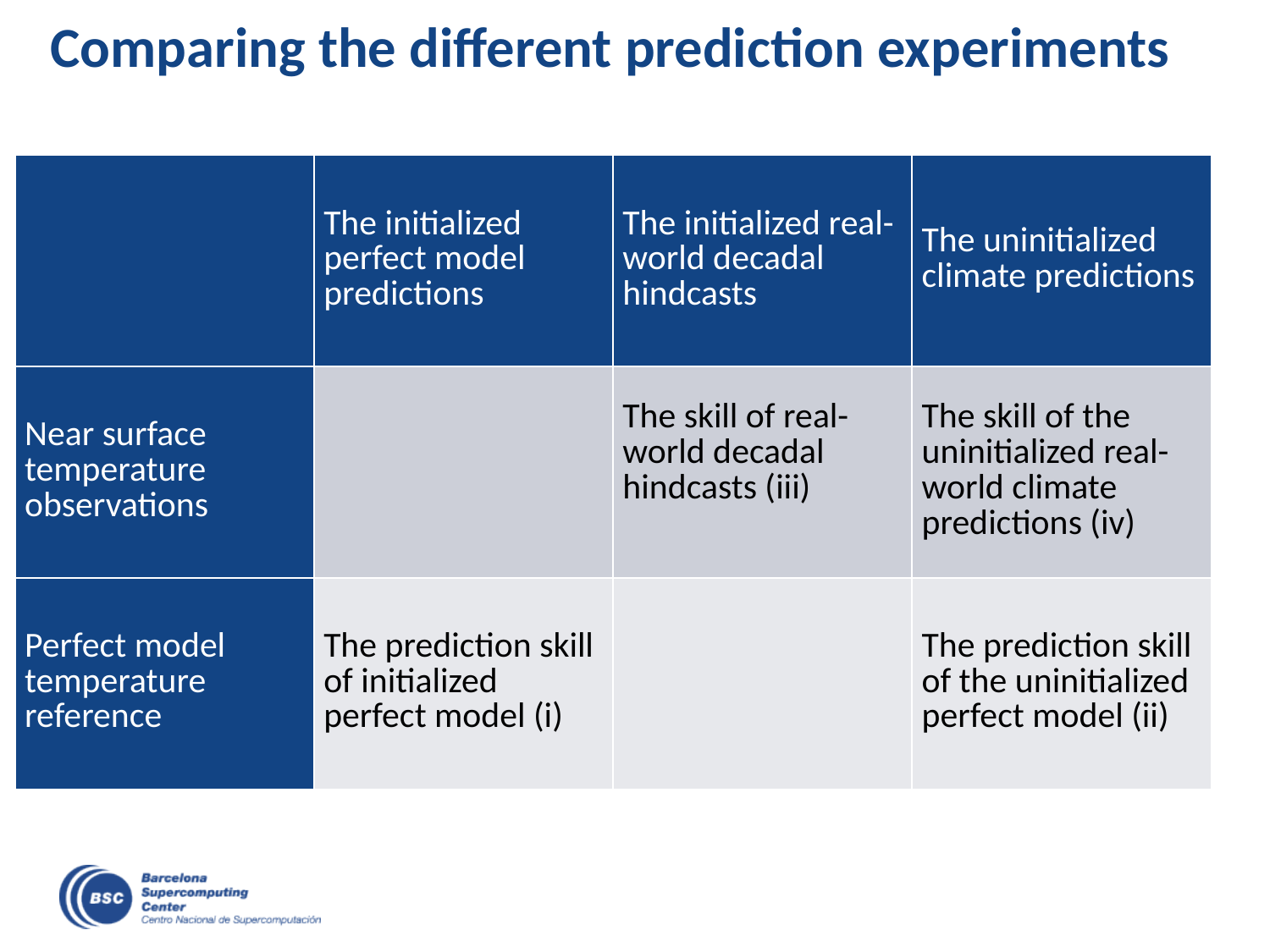

# Comparing the different prediction experiments
|  | The initialized perfect model predictions | The initialized real-world decadal hindcasts | The uninitialized climate predictions |
| --- | --- | --- | --- |
| Near surface temperature observations |  | The skill of real-world decadal hindcasts (iii) | The skill of the uninitialized real-world climate predictions (iv) |
| Perfect model temperature reference | The prediction skill of initialized perfect model (i) |  | The prediction skill of the uninitialized perfect model (ii) |